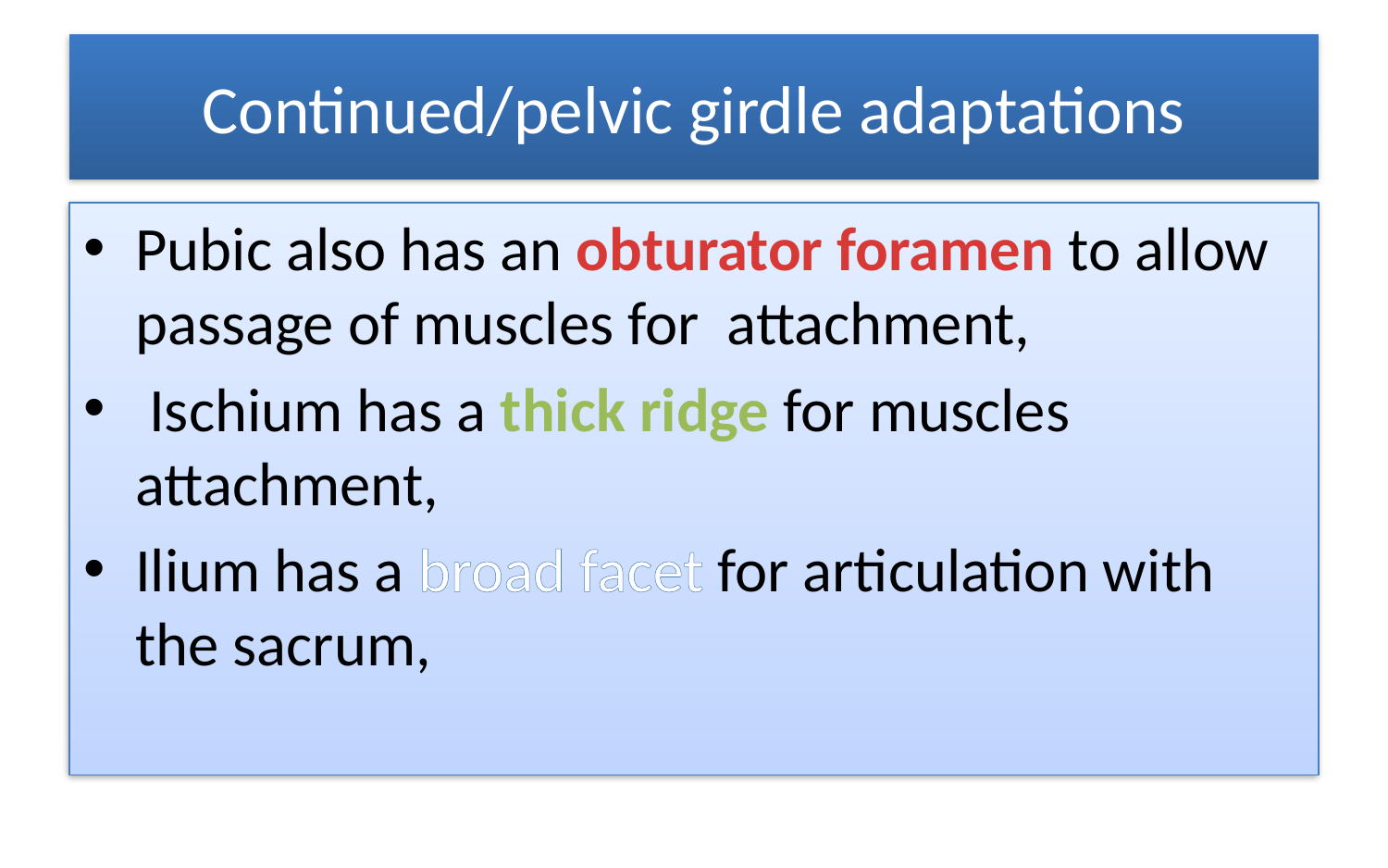

# Continued/pelvic girdle adaptations
Pubic also has an obturator foramen to allow passage of muscles for  attachment,
 Ischium has a thick ridge for muscles attachment,
Ilium has a broad facet for articulation with the sacrum,